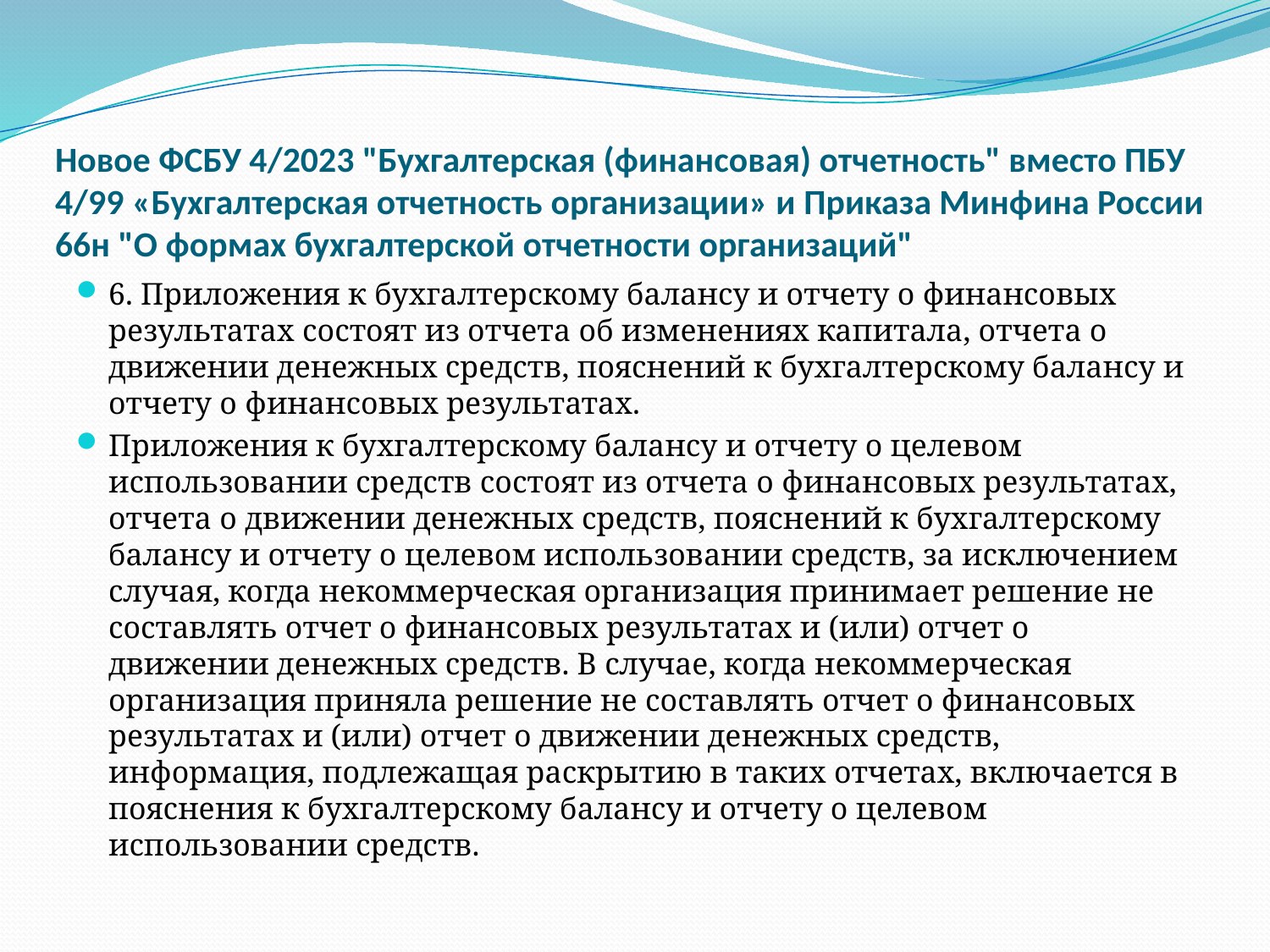

# Новое ФСБУ 4/2023 "Бухгалтерская (финансовая) отчетность" вместо ПБУ 4/99 «Бухгалтерская отчетность организации» и Приказа Минфина России 66н "О формах бухгалтерской отчетности организаций"
6. Приложения к бухгалтерскому балансу и отчету о финансовых результатах состоят из отчета об изменениях капитала, отчета о движении денежных средств, пояснений к бухгалтерскому балансу и отчету о финансовых результатах.
Приложения к бухгалтерскому балансу и отчету о целевом использовании средств состоят из отчета о финансовых результатах, отчета о движении денежных средств, пояснений к бухгалтерскому балансу и отчету о целевом использовании средств, за исключением случая, когда некоммерческая организация принимает решение не составлять отчет о финансовых результатах и (или) отчет о движении денежных средств. В случае, когда некоммерческая организация приняла решение не составлять отчет о финансовых результатах и (или) отчет о движении денежных средств, информация, подлежащая раскрытию в таких отчетах, включается в пояснения к бухгалтерскому балансу и отчету о целевом использовании средств.